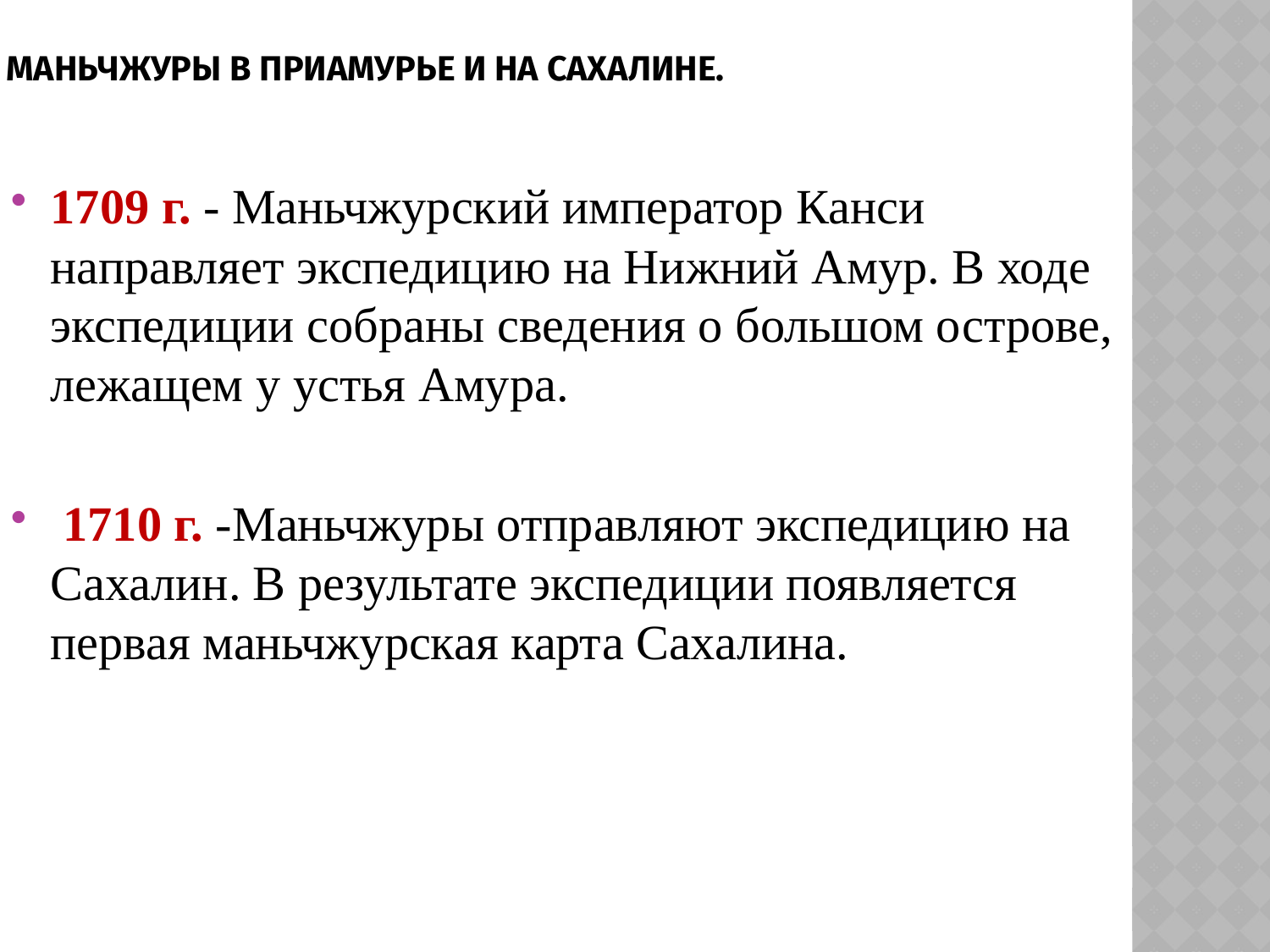

# Маньчжуры в Приамурье и на Сахалине.
1709 г. - Маньчжурский император Канси направляет экспедицию на Нижний Амур. В ходе экспедиции собраны сведения о большом острове, лежащем у устья Амура.

 1710 г. -Маньчжуры отправляют экспедицию на Сахалин. В результате экспедиции появляется первая маньчжурская карта Сахалина.